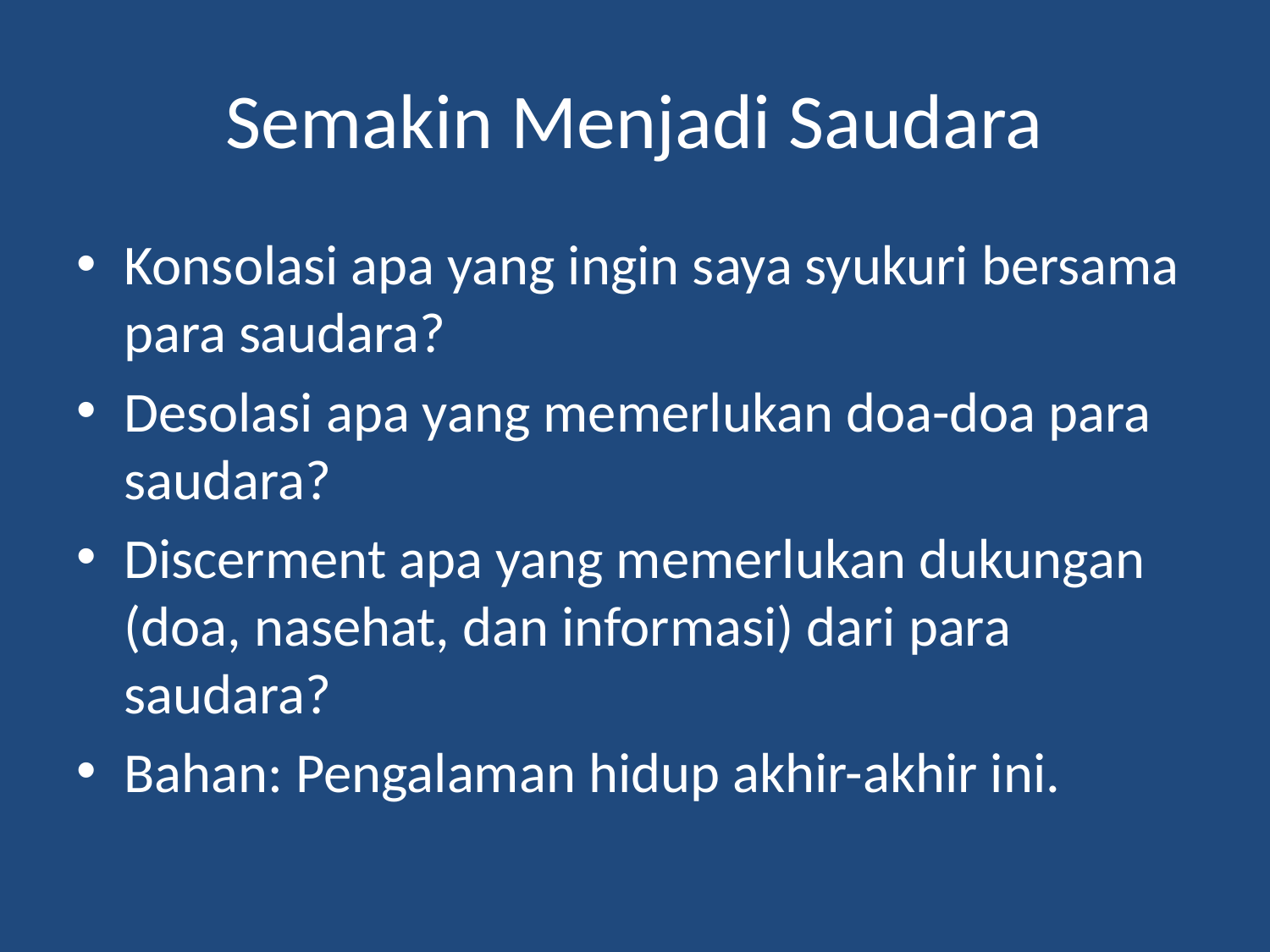

# Semakin Menjadi Saudara
Konsolasi apa yang ingin saya syukuri bersama para saudara?
Desolasi apa yang memerlukan doa-doa para saudara?
Discerment apa yang memerlukan dukungan (doa, nasehat, dan informasi) dari para saudara?
Bahan: Pengalaman hidup akhir-akhir ini.